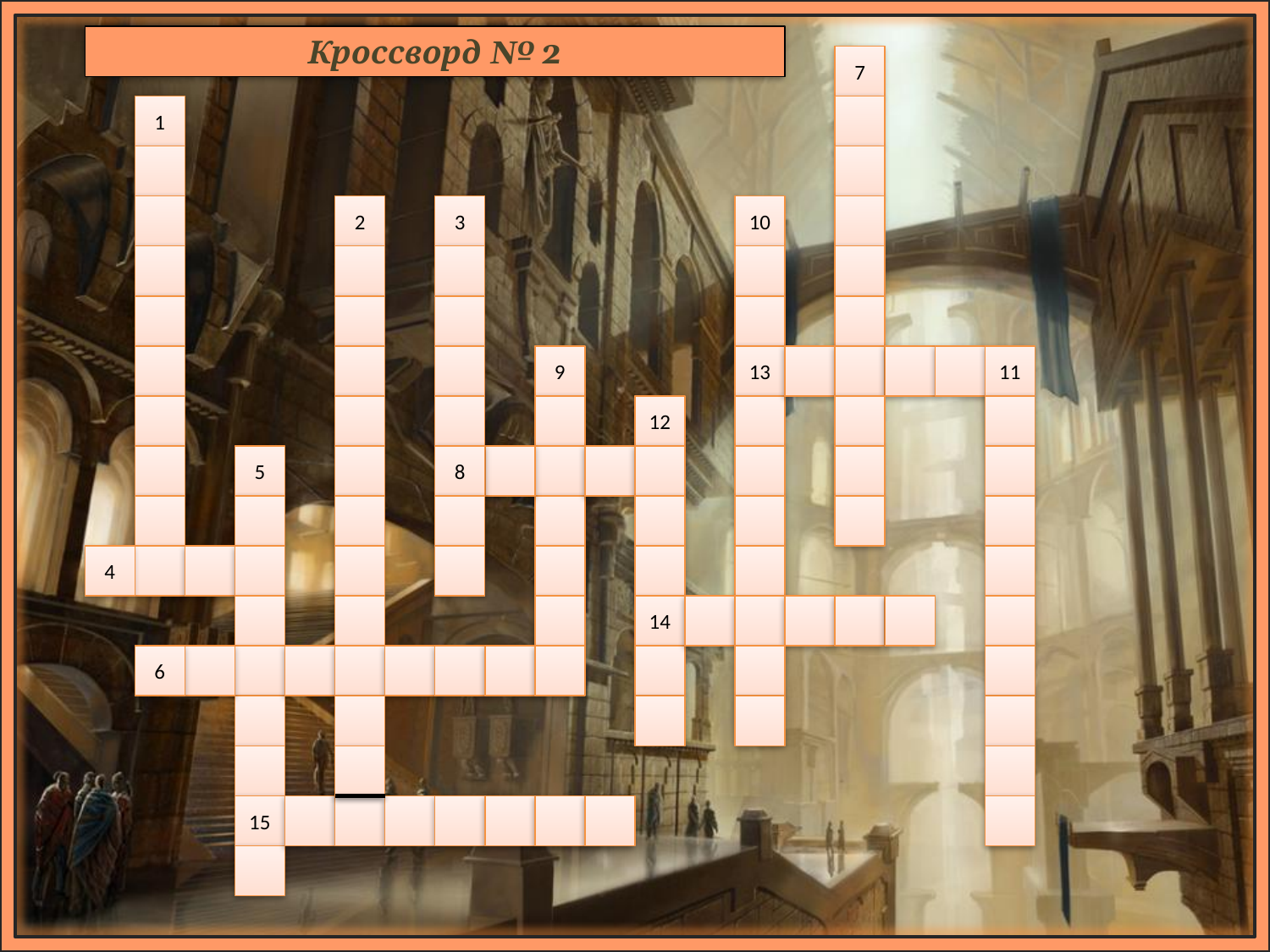

Кроссворд № 2
7
1

2
3
10

9
13

11

12

5

8

4

14

6

15